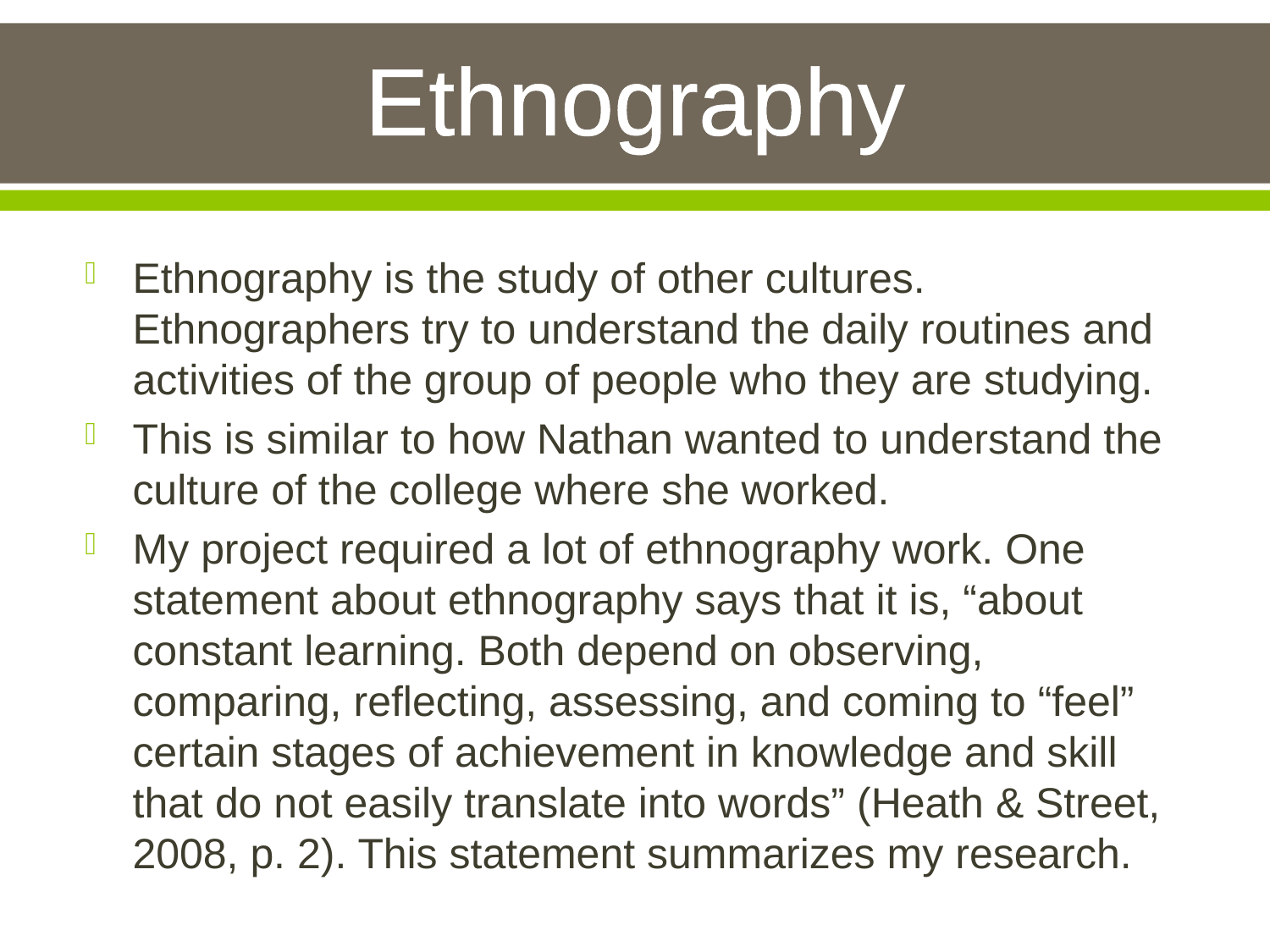

# Ethnography
Ethnography is the study of other cultures. Ethnographers try to understand the daily routines and activities of the group of people who they are studying.
This is similar to how Nathan wanted to understand the culture of the college where she worked.
My project required a lot of ethnography work. One statement about ethnography says that it is, “about constant learning. Both depend on observing, comparing, reflecting, assessing, and coming to “feel” certain stages of achievement in knowledge and skill that do not easily translate into words” (Heath & Street, 2008, p. 2). This statement summarizes my research.